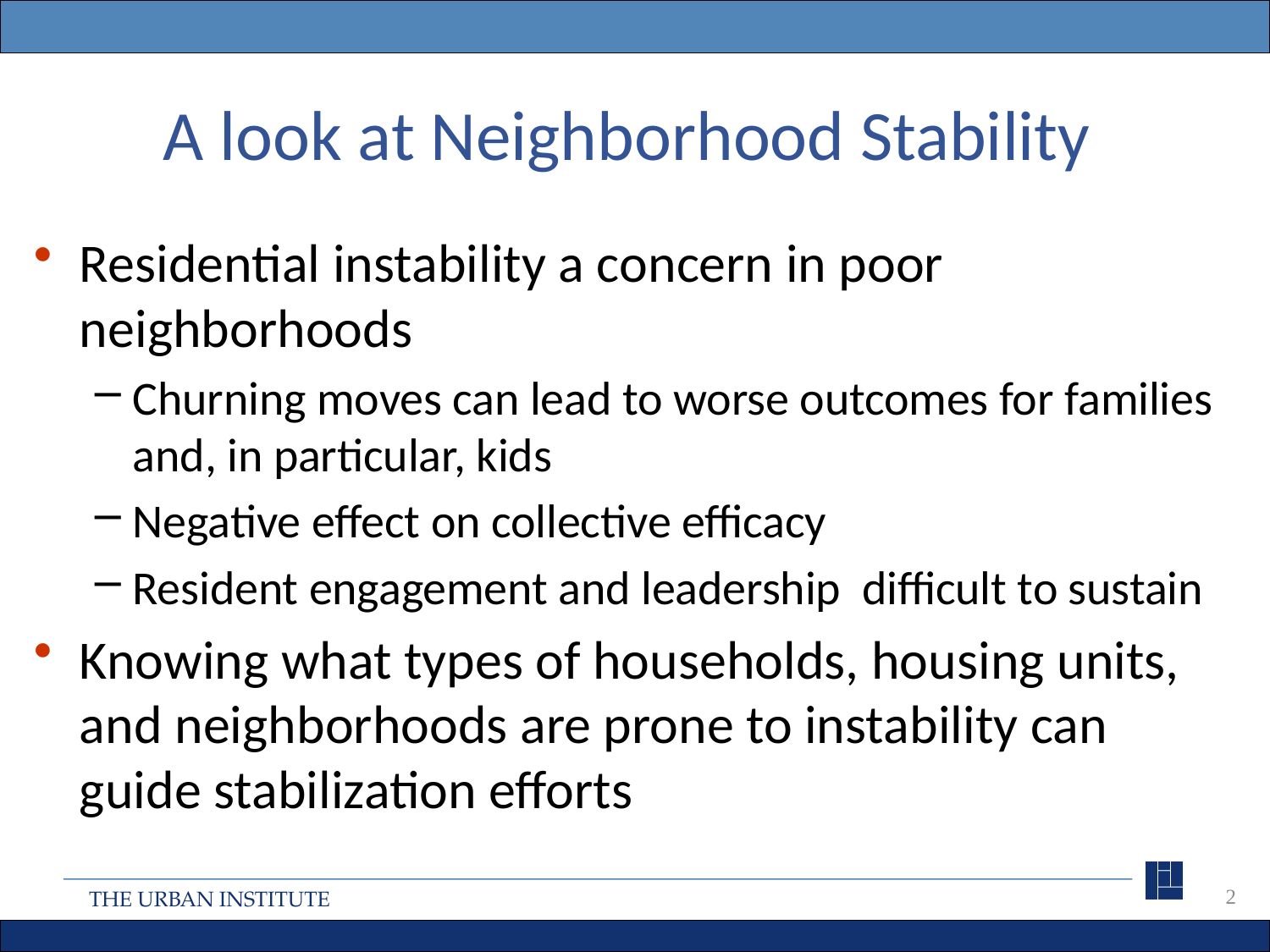

# A look at Neighborhood Stability
Residential instability a concern in poor neighborhoods
Churning moves can lead to worse outcomes for families and, in particular, kids
Negative effect on collective efficacy
Resident engagement and leadership  difficult to sustain
Knowing what types of households, housing units, and neighborhoods are prone to instability can guide stabilization efforts
2